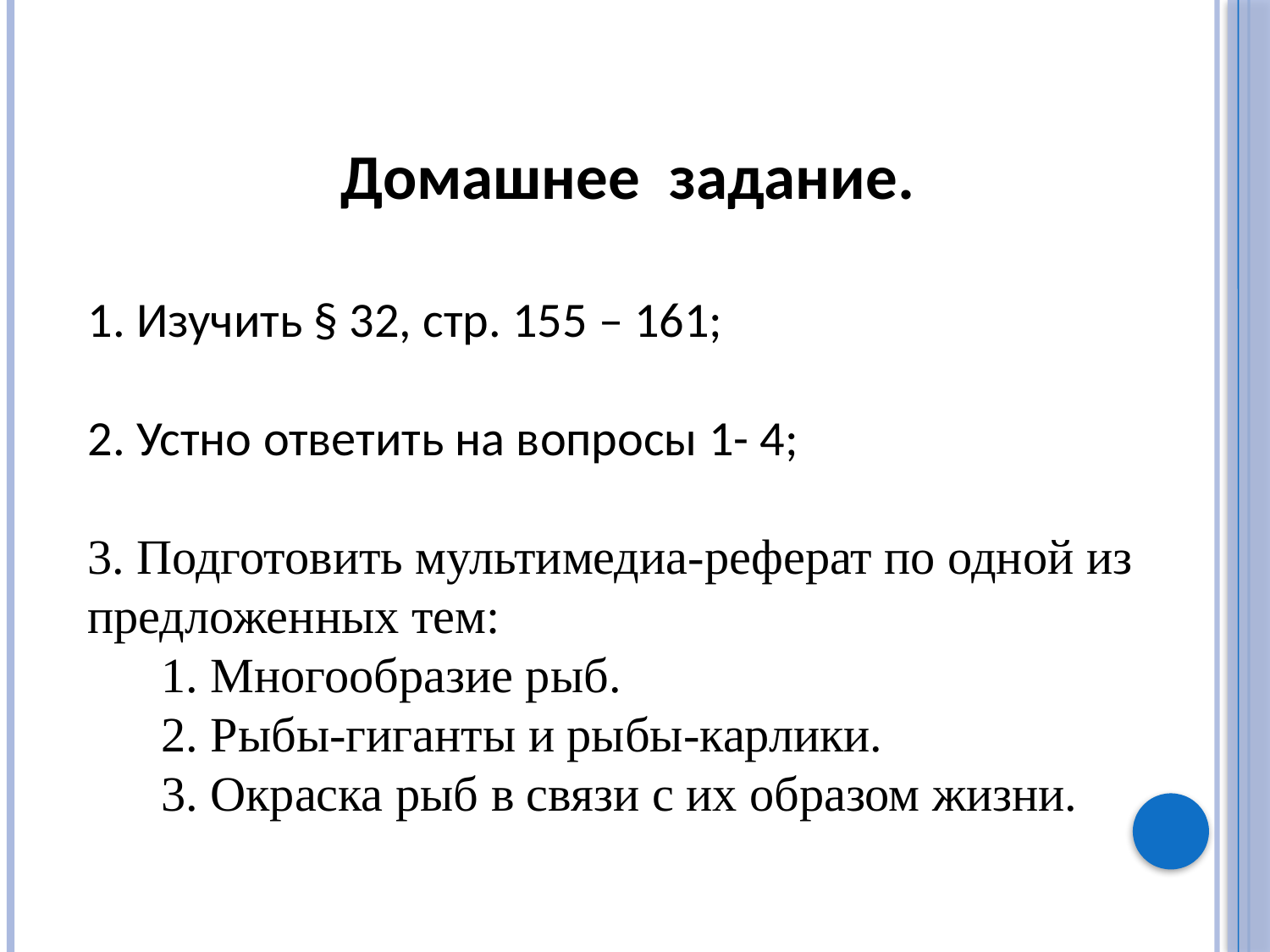

Домашнее  задание.

1. Изучить § 32, стр. 155 – 161;

2. Устно ответить на вопросы 1- 4;

3. Подготовить мультимедиа-реферат по одной из предложенных тем: 
      1. Многообразие рыб.
      2. Рыбы-гиганты и рыбы-карлики.
      3. Окраска рыб в связи с их образом жизни.